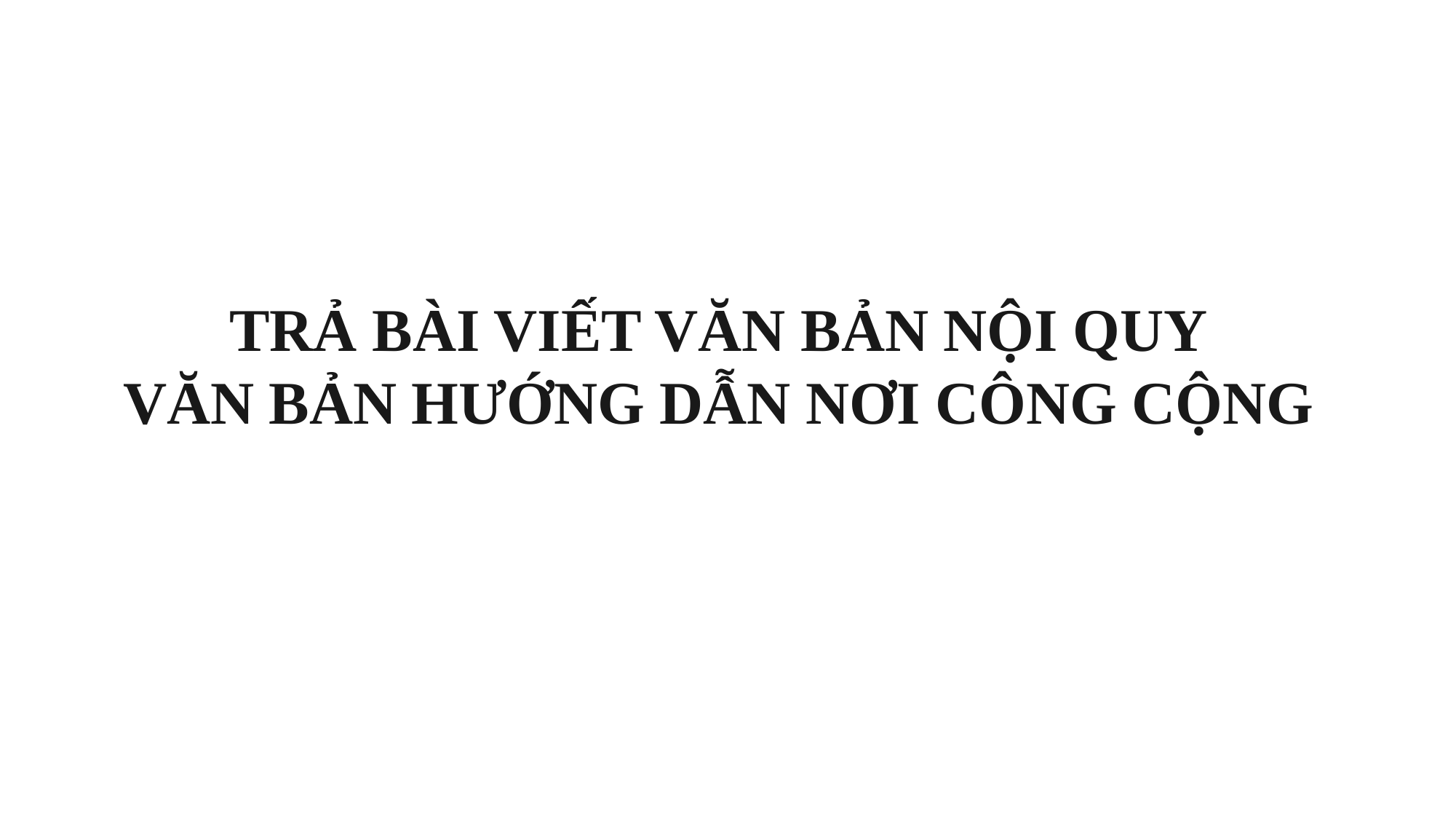

TRẢ BÀI VIẾT VĂN BẢN NỘI QUY
VĂN BẢN HƯỚNG DẪN NƠI CÔNG CỘNG